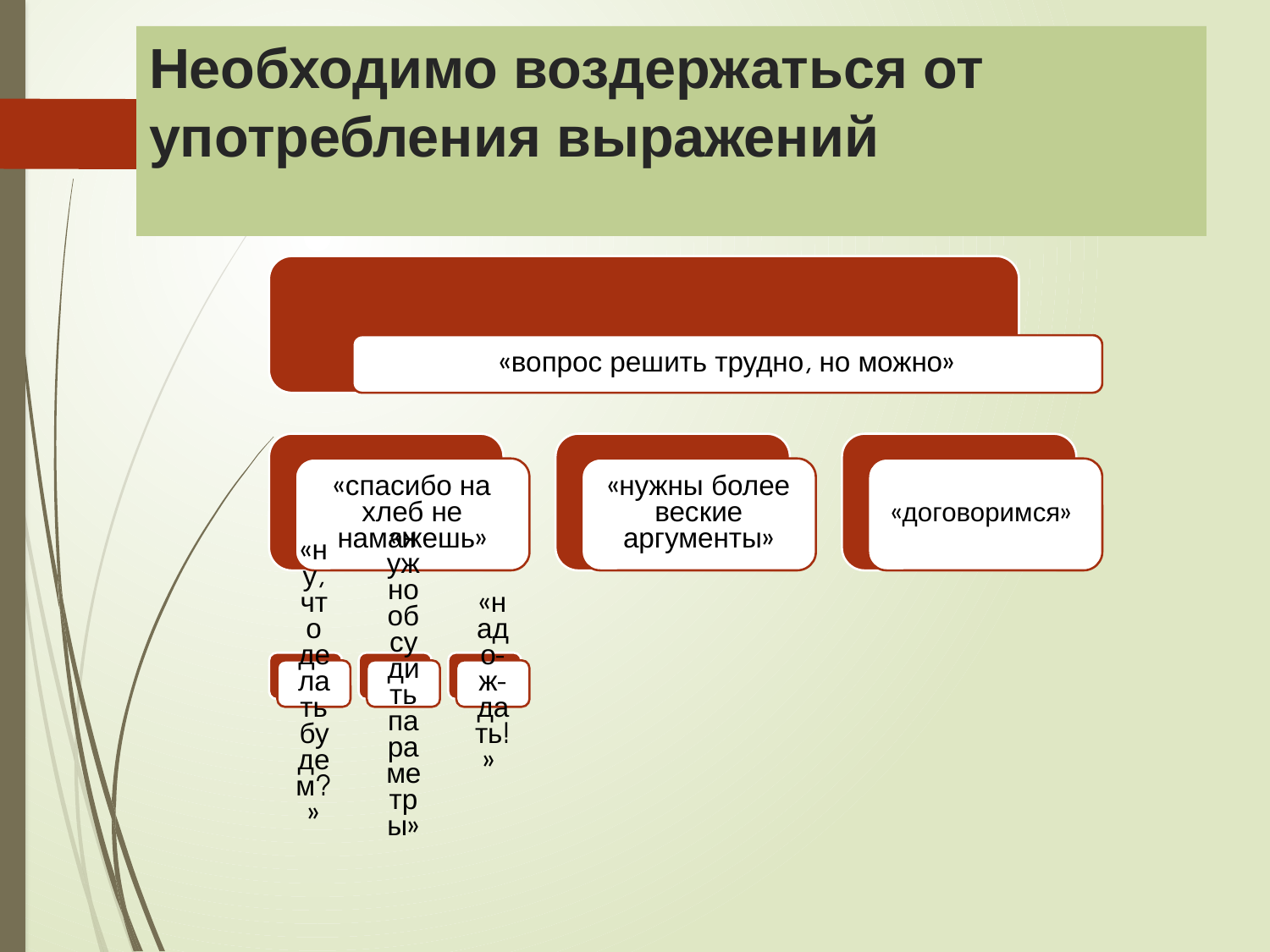

# Необходимо воздержаться от употребления выражений
«вопрос решить трудно, но можно»
«договоримся»
«нужны более веские аргументы»